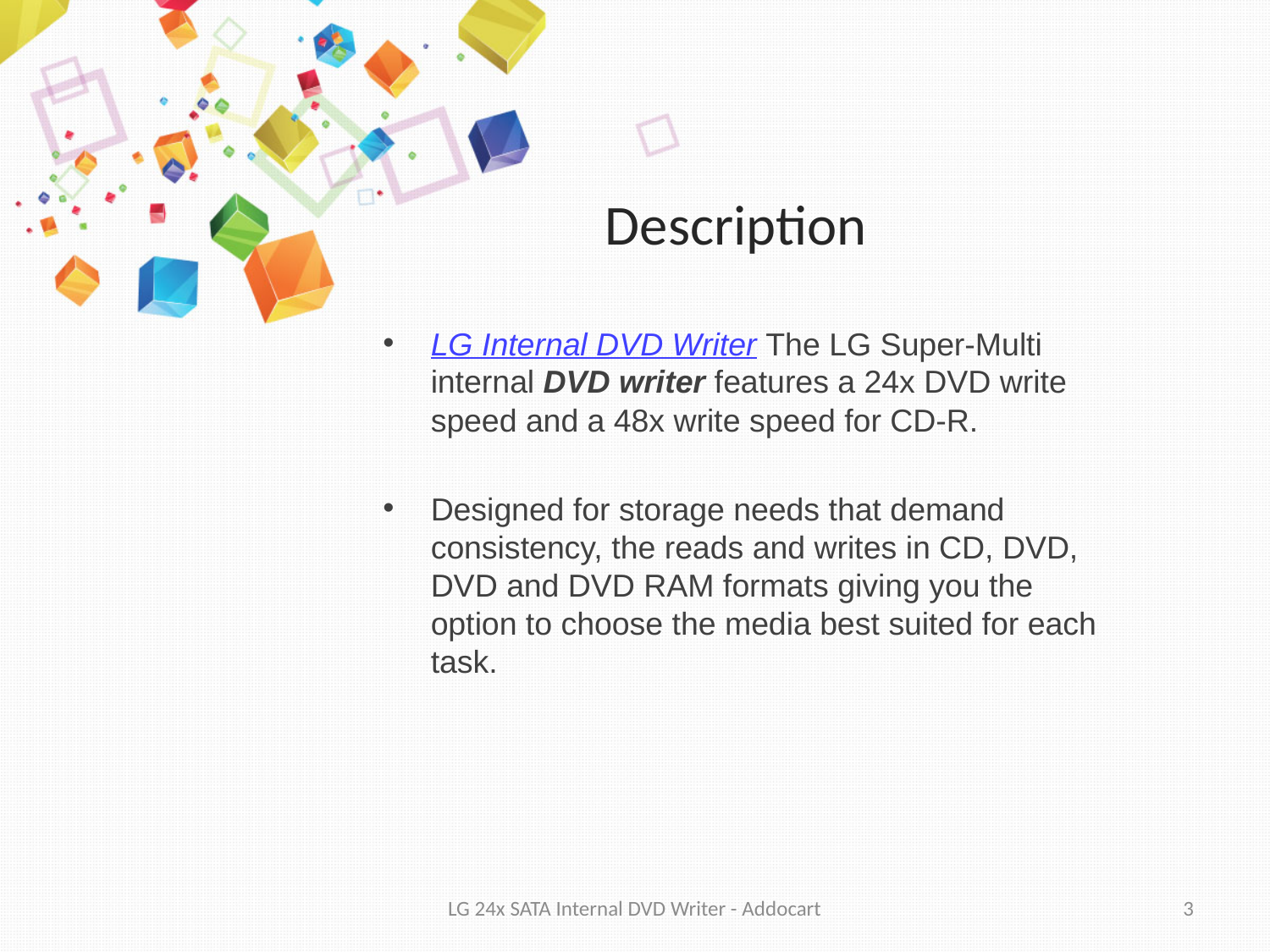

# Description
LG Internal DVD Writer The LG Super-Multi internal DVD writer features a 24x DVD write speed and a 48x write speed for CD-R.

Designed for storage needs that demand consistency, the reads and writes in CD, DVD, DVD and DVD RAM formats giving you the option to choose the media best suited for each task.
LG 24x SATA Internal DVD Writer - Addocart
3